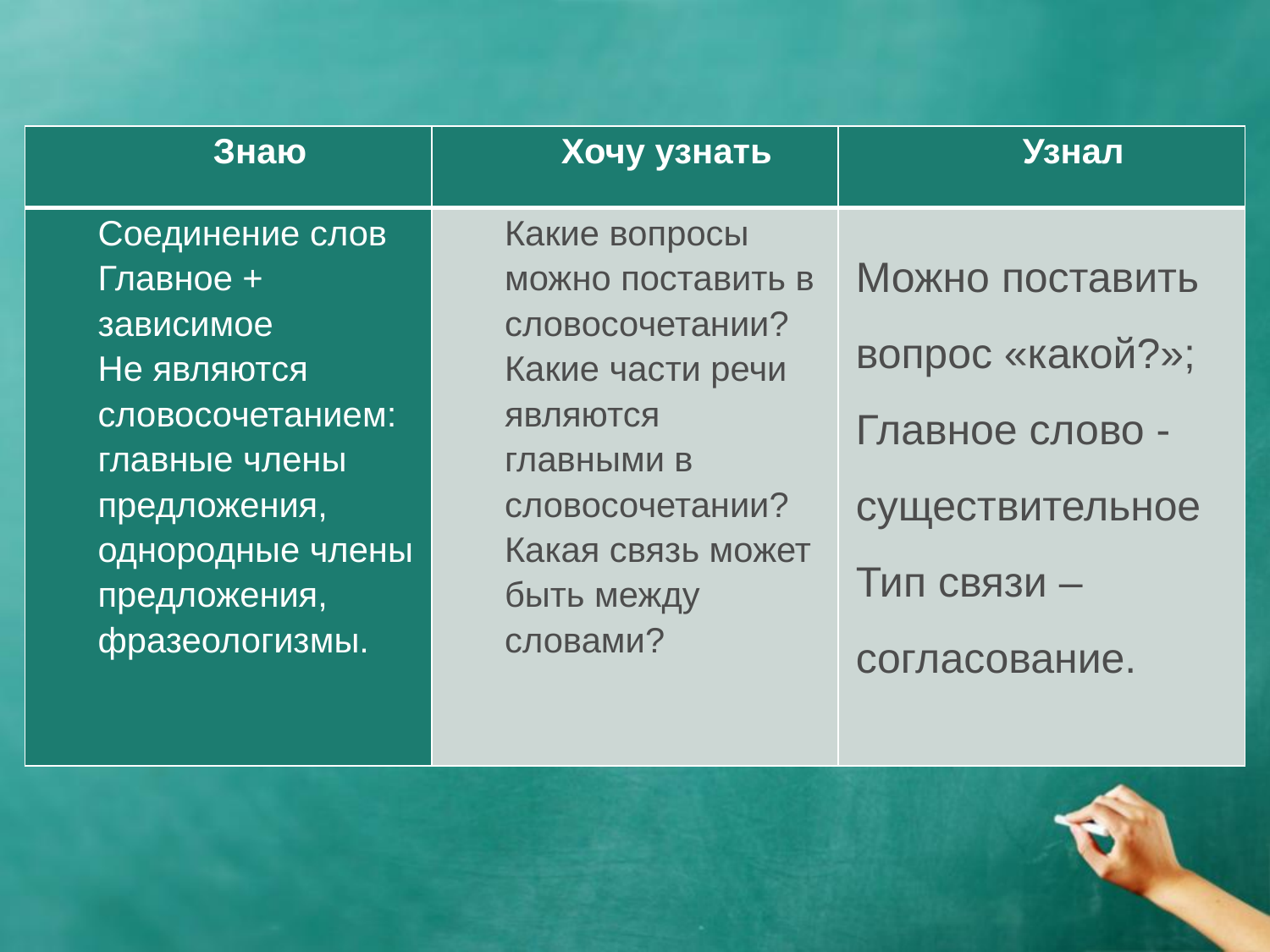

#
| Знаю | Хочу узнать | Узнал |
| --- | --- | --- |
| Соединение слов Главное + зависимое Не являются словосочетанием: главные члены предложения, однородные члены предложения, фразеологизмы. | Какие вопросы можно поставить в словосочетании? Какие части речи являются главными в словосочетании? Какая связь может быть между словами? |  |
Можно поставить вопрос «какой?»;
Главное слово - существительное
Тип связи – согласование.